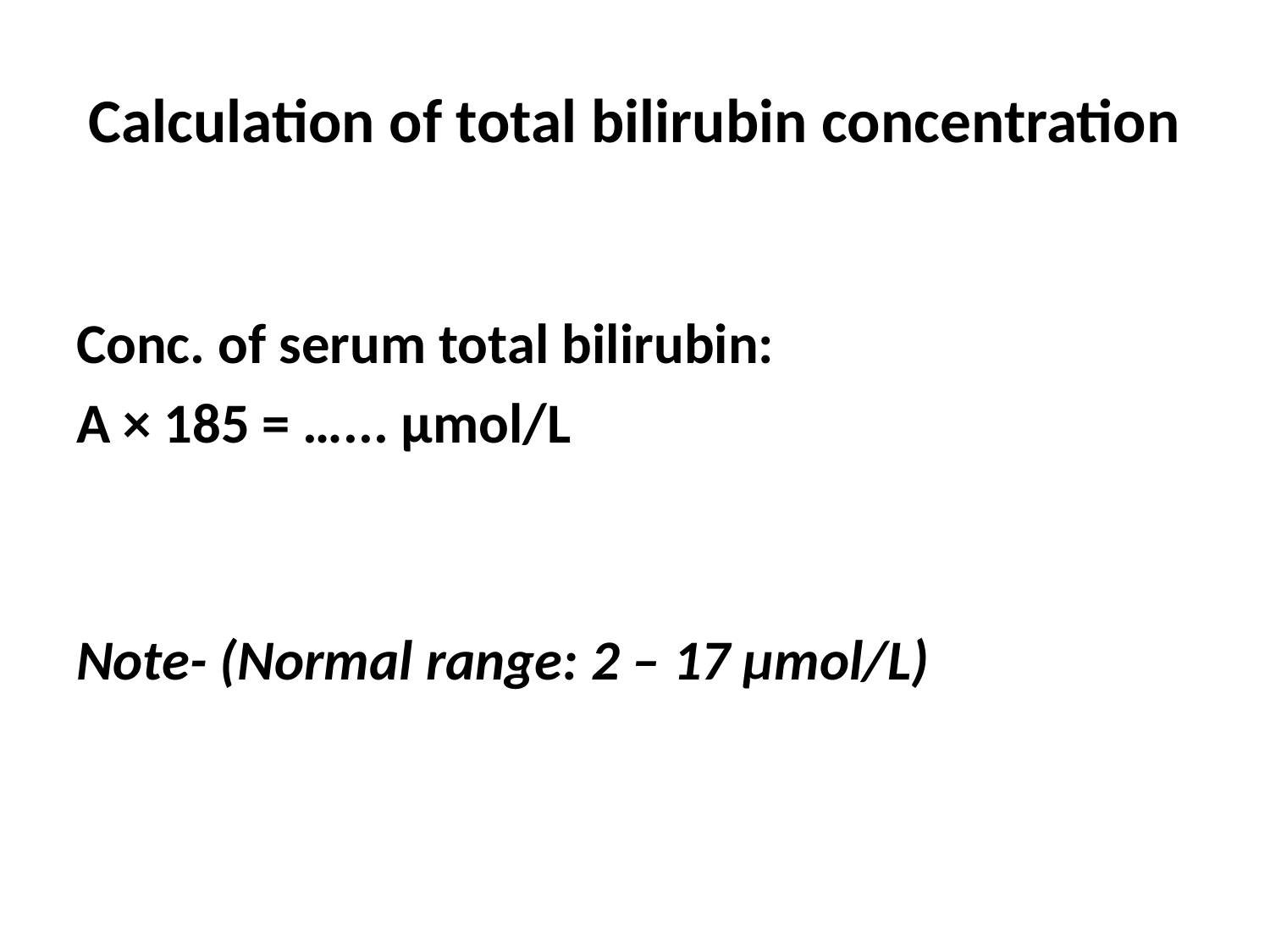

# Calculation of total bilirubin concentration

Conc. of serum total bilirubin:
A × 185 = …... µmol/L

Note- (Normal range: 2 – 17 µmol/L)